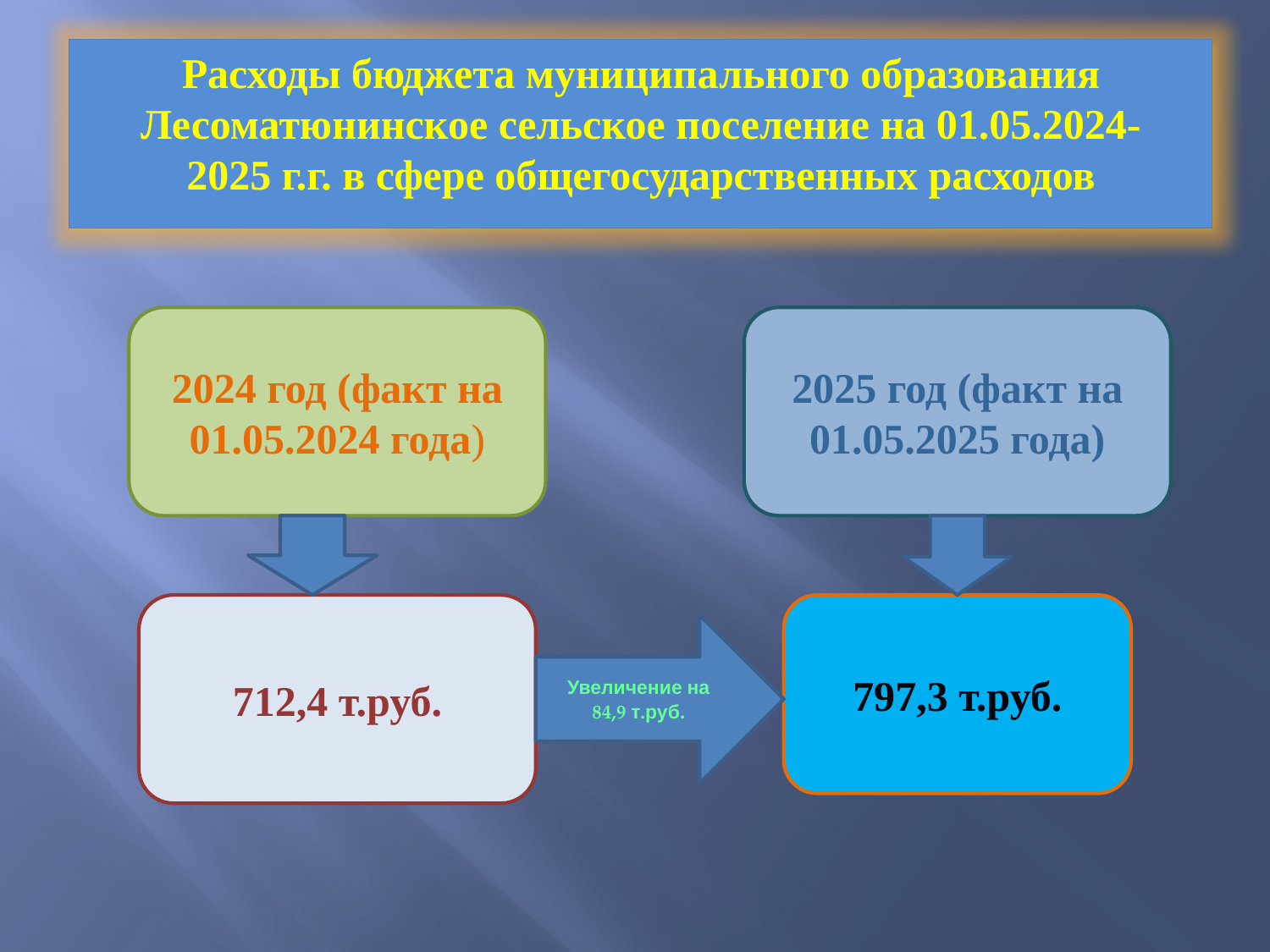

Расходы бюджета муниципального образования Лесоматюнинское сельское поселение на 01.05.2024-
2025 г.г. в сфере общегосударственных расходов
2024 год (факт на 01.05.2024 года)
2025 год (факт на 01.05.2025 года)

712,4 т.руб.
797,3 т.руб.
Увеличение на 84,9 т.руб.